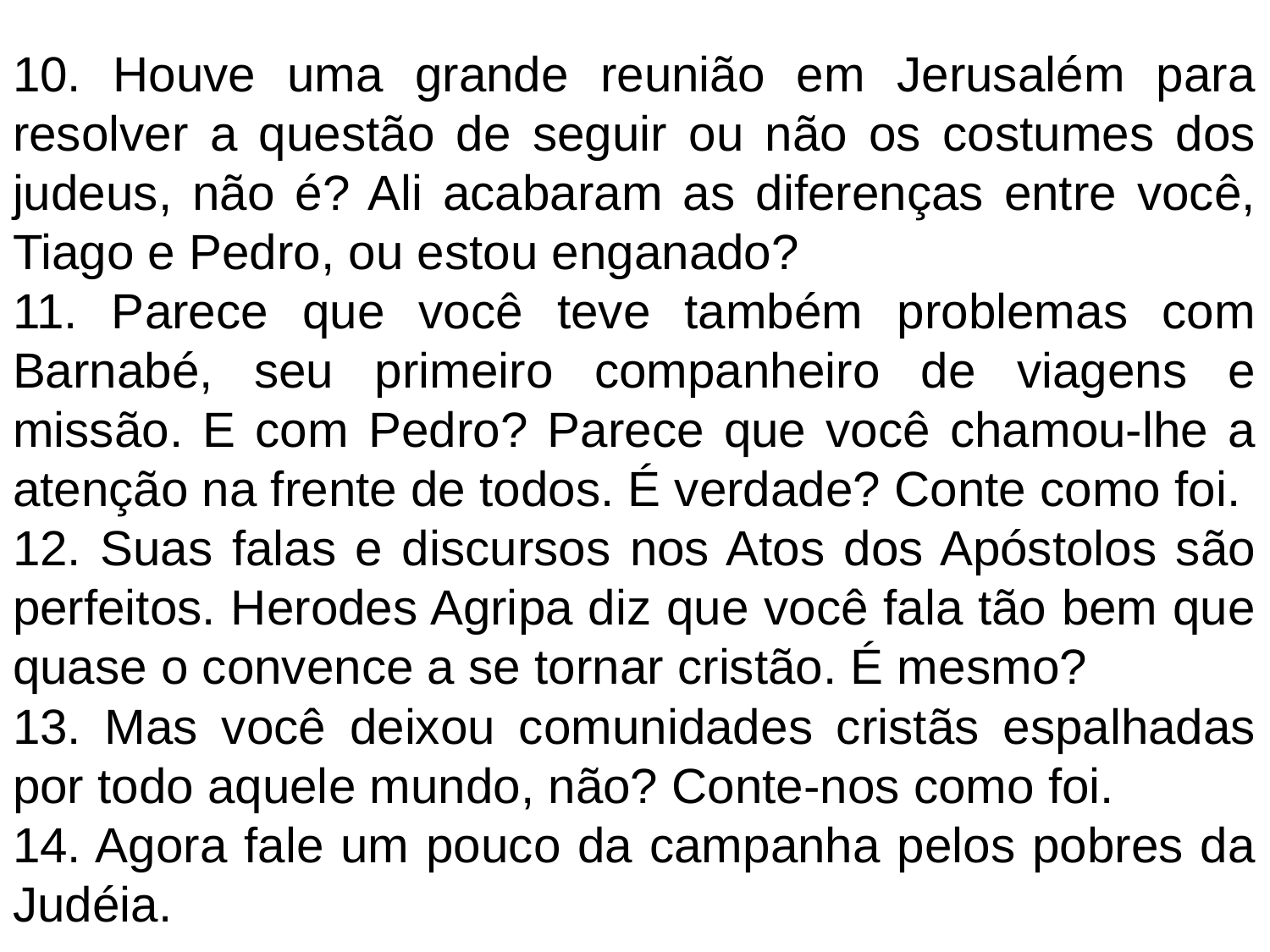

#
10. Houve uma grande reunião em Jerusalém para resolver a questão de seguir ou não os costumes dos judeus, não é? Ali acabaram as diferenças entre você, Tiago e Pedro, ou estou enganado?
11. Parece que você teve também problemas com Barnabé, seu primeiro companheiro de viagens e missão. E com Pedro? Parece que você chamou-lhe a atenção na frente de todos. É verdade? Conte como foi.
12. Suas falas e discursos nos Atos dos Apóstolos são perfeitos. Herodes Agripa diz que você fala tão bem que quase o convence a se tornar cristão. É mesmo?
13. Mas você deixou comunidades cristãs espalhadas por todo aquele mundo, não? Conte-nos como foi.
14. Agora fale um pouco da campanha pelos pobres da Judéia.